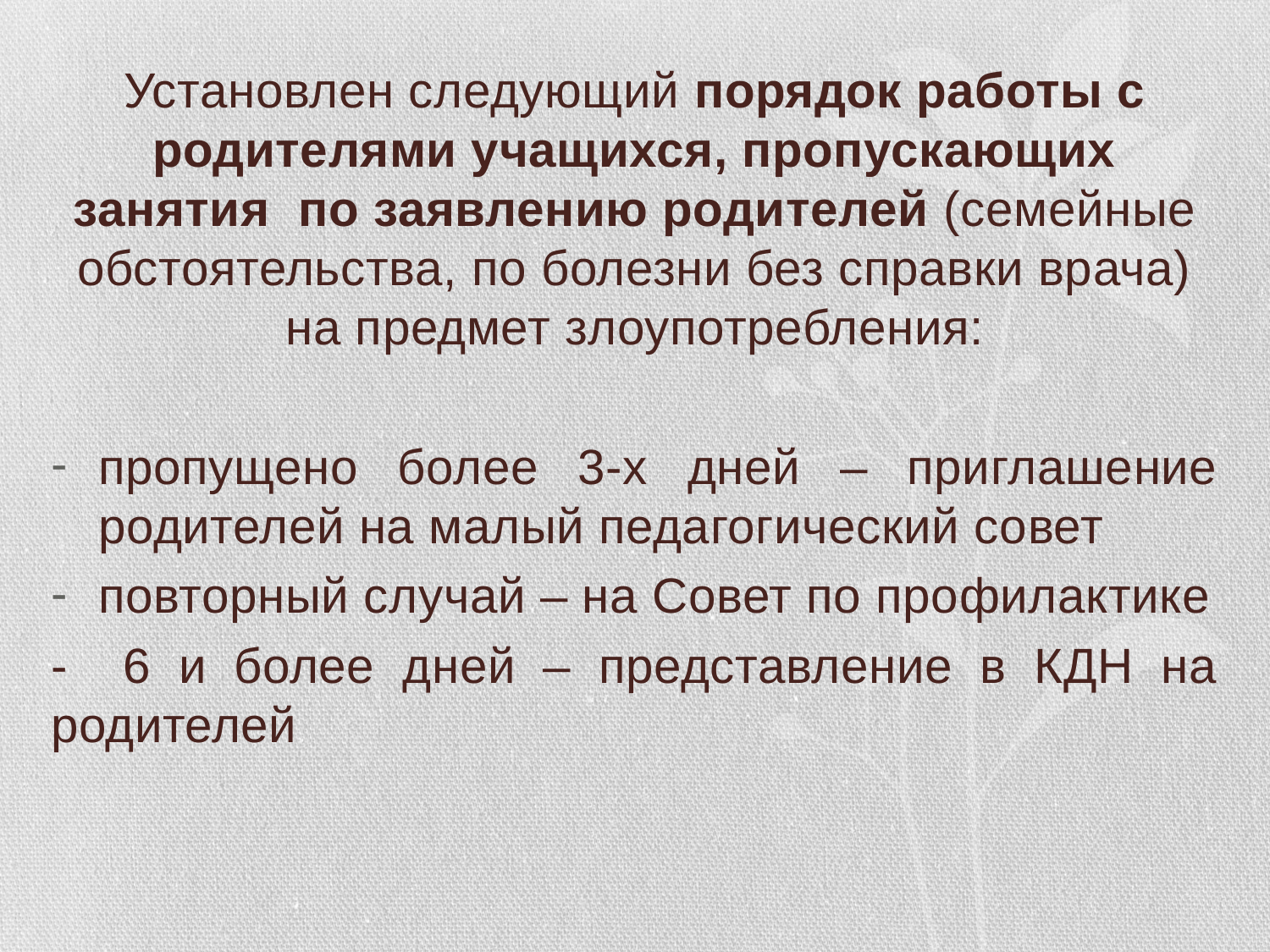

Установлен следующий порядок работы с родителями учащихся, пропускающих занятия  по заявлению родителей (семейные обстоятельства, по болезни без справки врача) на предмет злоупотребления:

пропущено более 3-х дней – приглашение родителей на малый педагогический совет
повторный случай – на Совет по профилактике
-  6 и более дней – представление в КДН на родителей